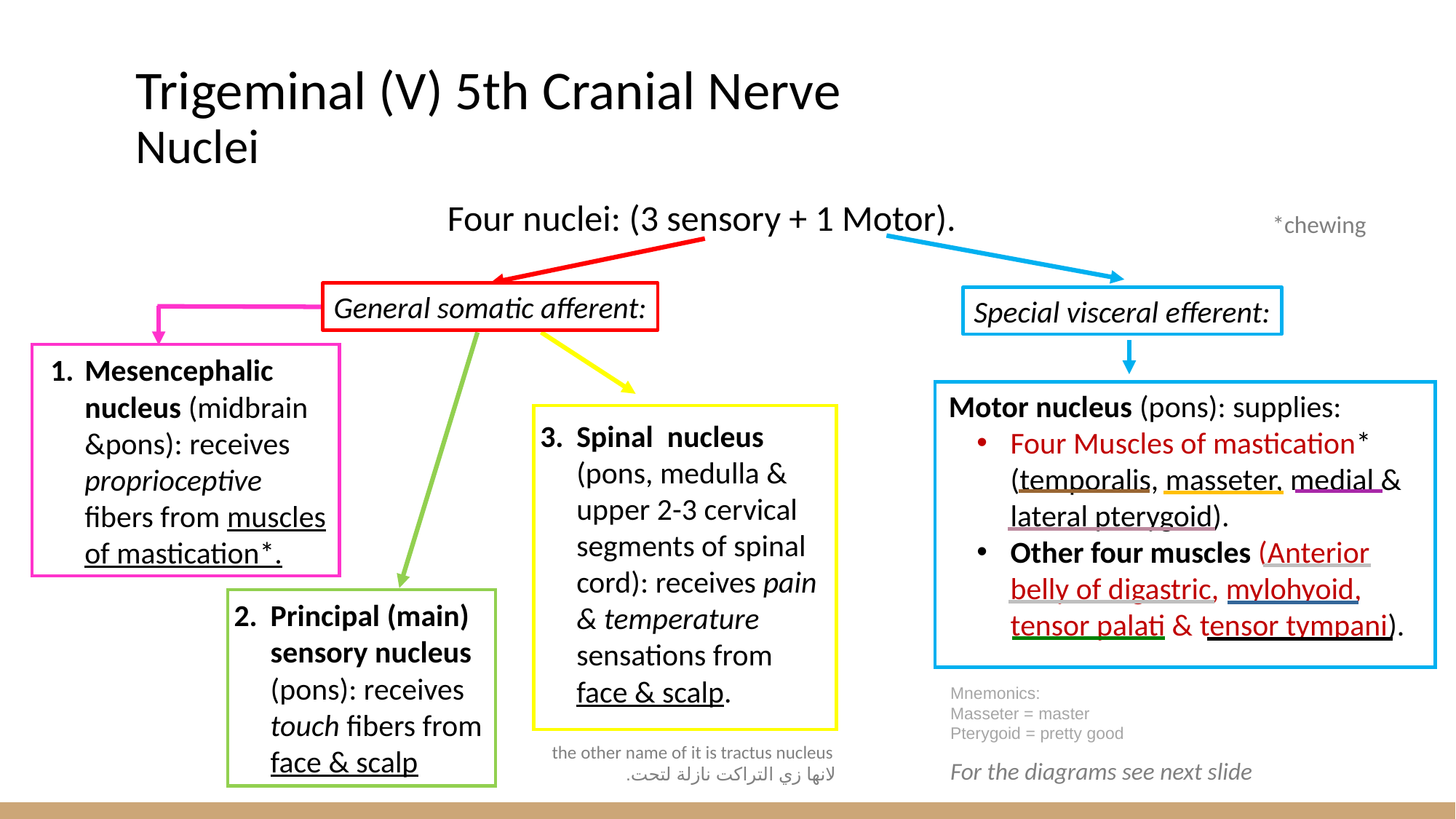

Trigeminal (V) 5th Cranial Nerve
Nuclei
Four nuclei: (3 sensory + 1 Motor).
*chewing
General somatic afferent:
Special visceral efferent:

Mesencephalic  nucleus (midbrain &pons): receives proprioceptive fibers from muscles of mastication*.
Motor nucleus (pons): supplies:
Four Muscles of mastication* (temporalis, masseter, medial & lateral pterygoid).
Other four muscles (Anterior belly of digastric, mylohyoid, tensor palati & tensor tympani).

Spinal  nucleus (pons, medulla & upper 2-3 cervical segments of spinal cord): receives pain & temperature sensations from face & scalp.

Principal (main) sensory nucleus (pons): receives touch fibers from face & scalp
Mnemonics:
Masseter = master
Pterygoid = pretty good
the other name of it is tractus nucleus
لانها زي التراكت نازلة لتحت.
For the diagrams see next slide